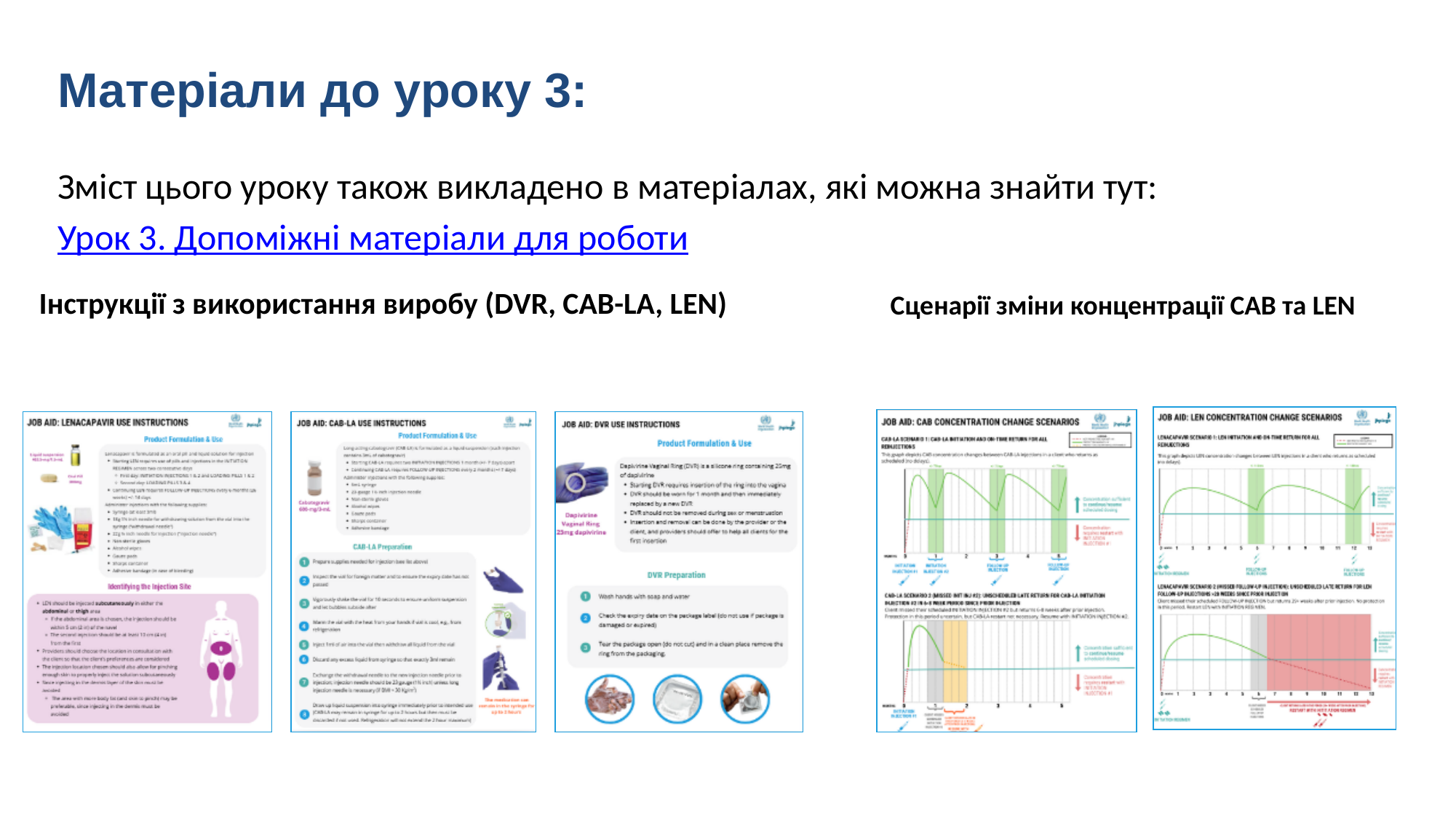

Матеріали до уроку 3:
Зміст цього уроку також викладено в матеріалах, які можна знайти тут: Урок 3. Допоміжні матеріали для роботи
Інструкції з використання виробу (DVR, CAB-LA, LEN)
Сценарії зміни концентрації CAB та LEN